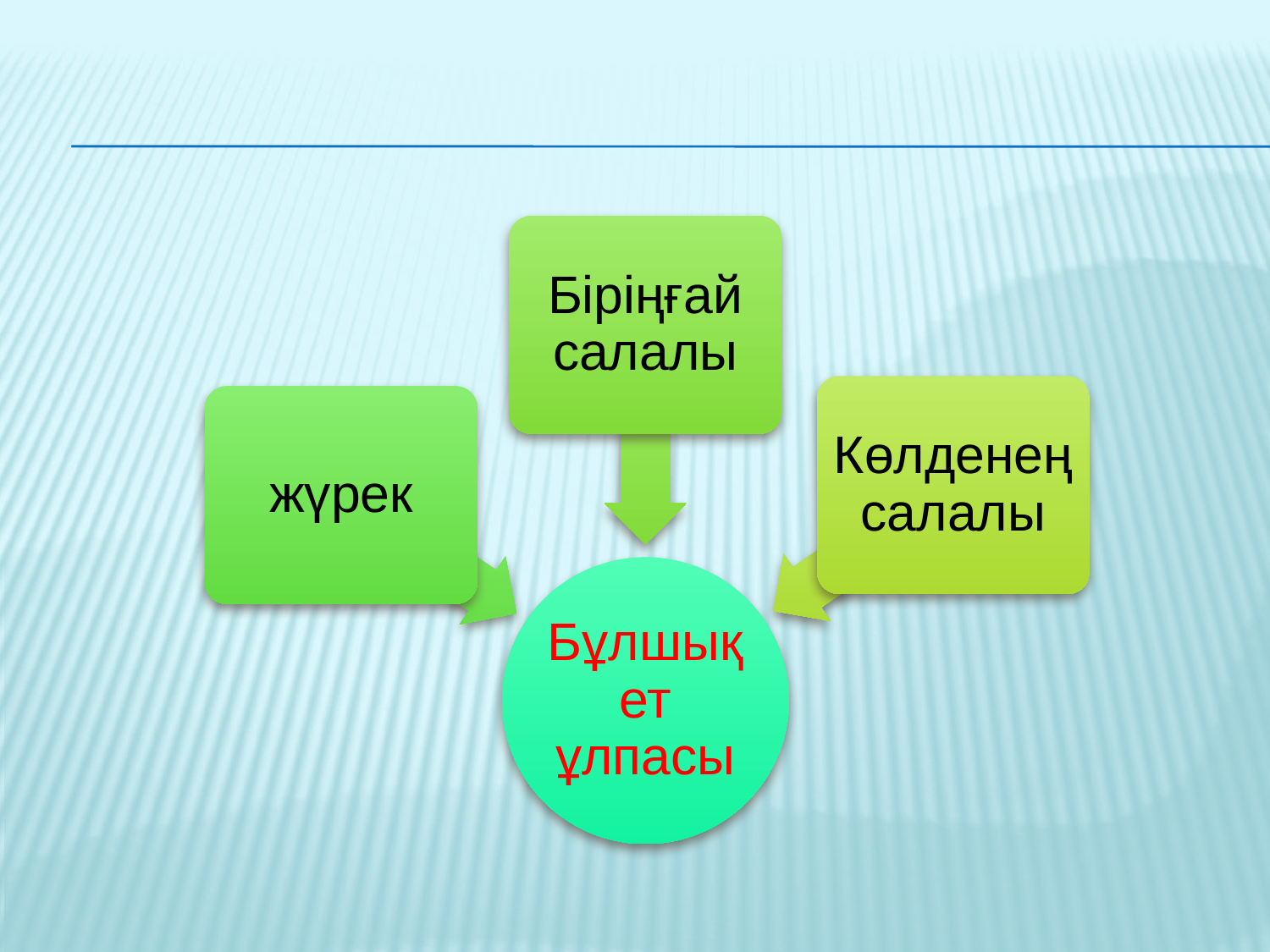

Бұлшық ет ұлпасы
жүрек
Біріңғай салалы
Көлденең салалы